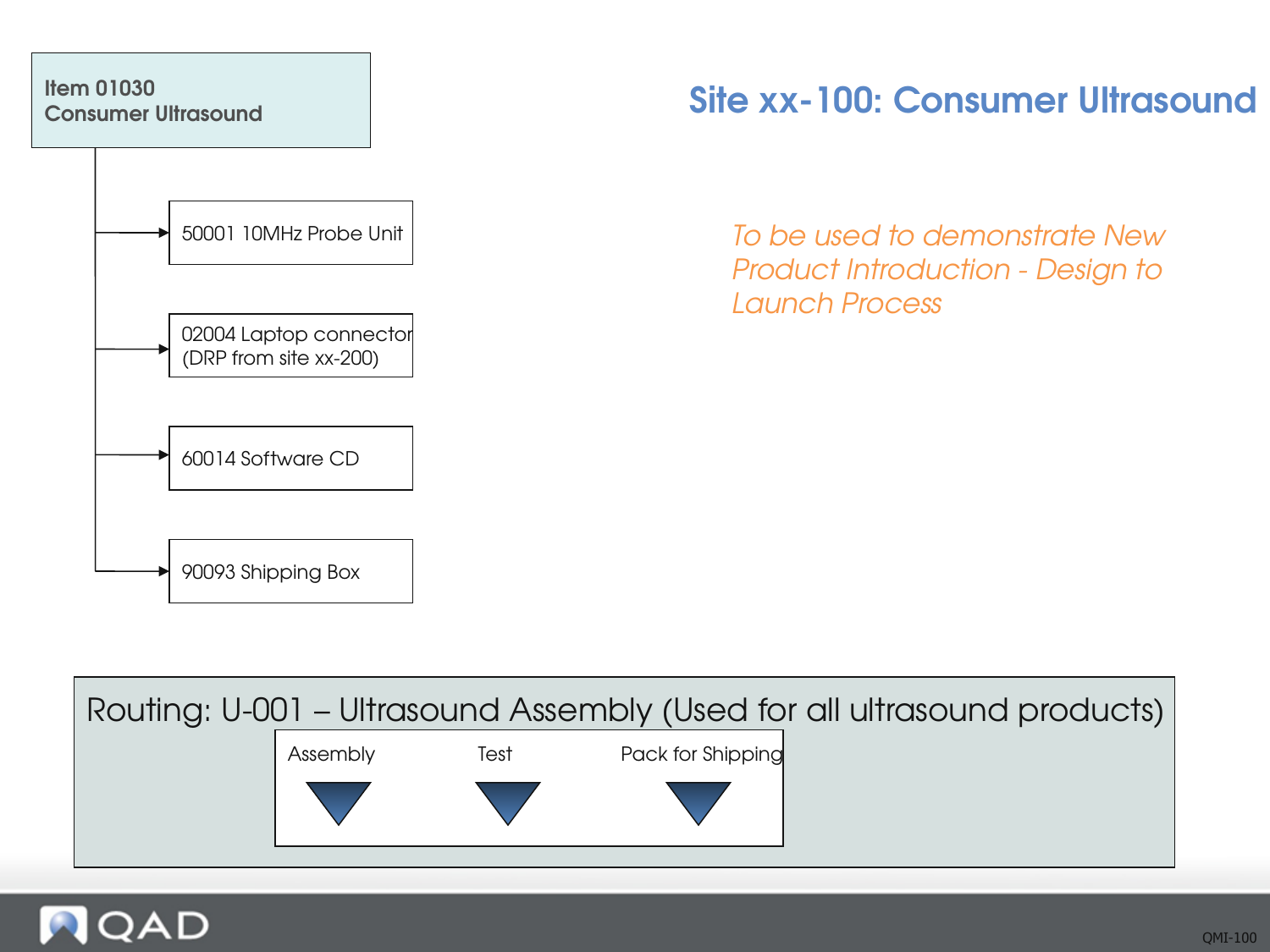

# Item 01030 Consumer Ultrasound
Site xx-100: Consumer Ultrasound

50001 10MHz Probe Unit
To be used to demonstrate New Product Introduction - Design to Launch Process

02004 Laptop connector
(DRP from site xx-200)

60014 Software CD

90093 Shipping Box

Routing: U-001 – Ultrasound Assembly (Used for all ultrasound products)

Assembly 	            Test	               Pack for Shipping

QMI-100